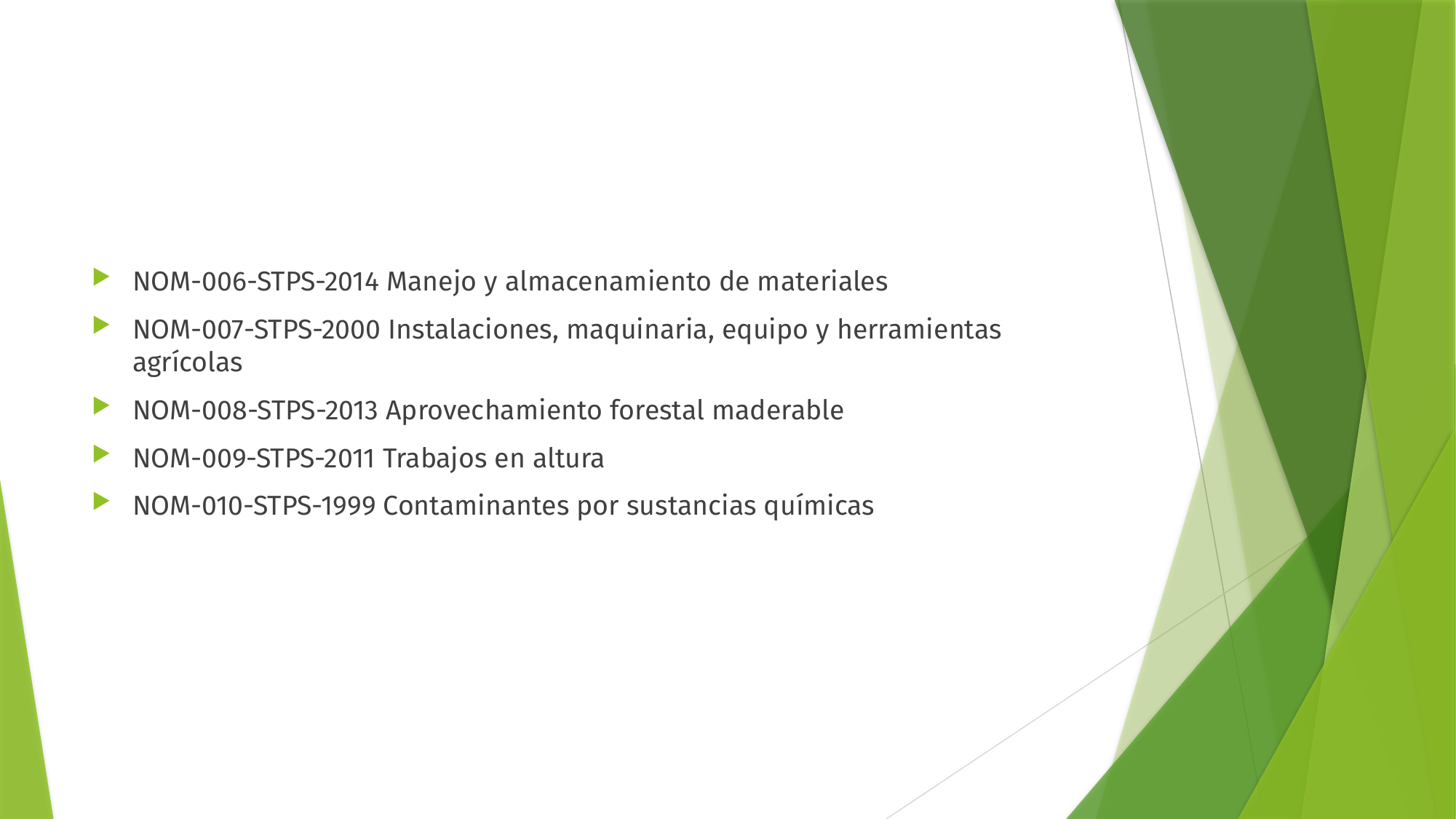

#
NOM-006-STPS-2014 Manejo y almacenamiento de materiales
NOM-007-STPS-2000 Instalaciones, maquinaria, equipo y herramientas agrícolas
NOM-008-STPS-2013 Aprovechamiento forestal maderable
NOM-009-STPS-2011 Trabajos en altura
NOM-010-STPS-1999 Contaminantes por sustancias químicas